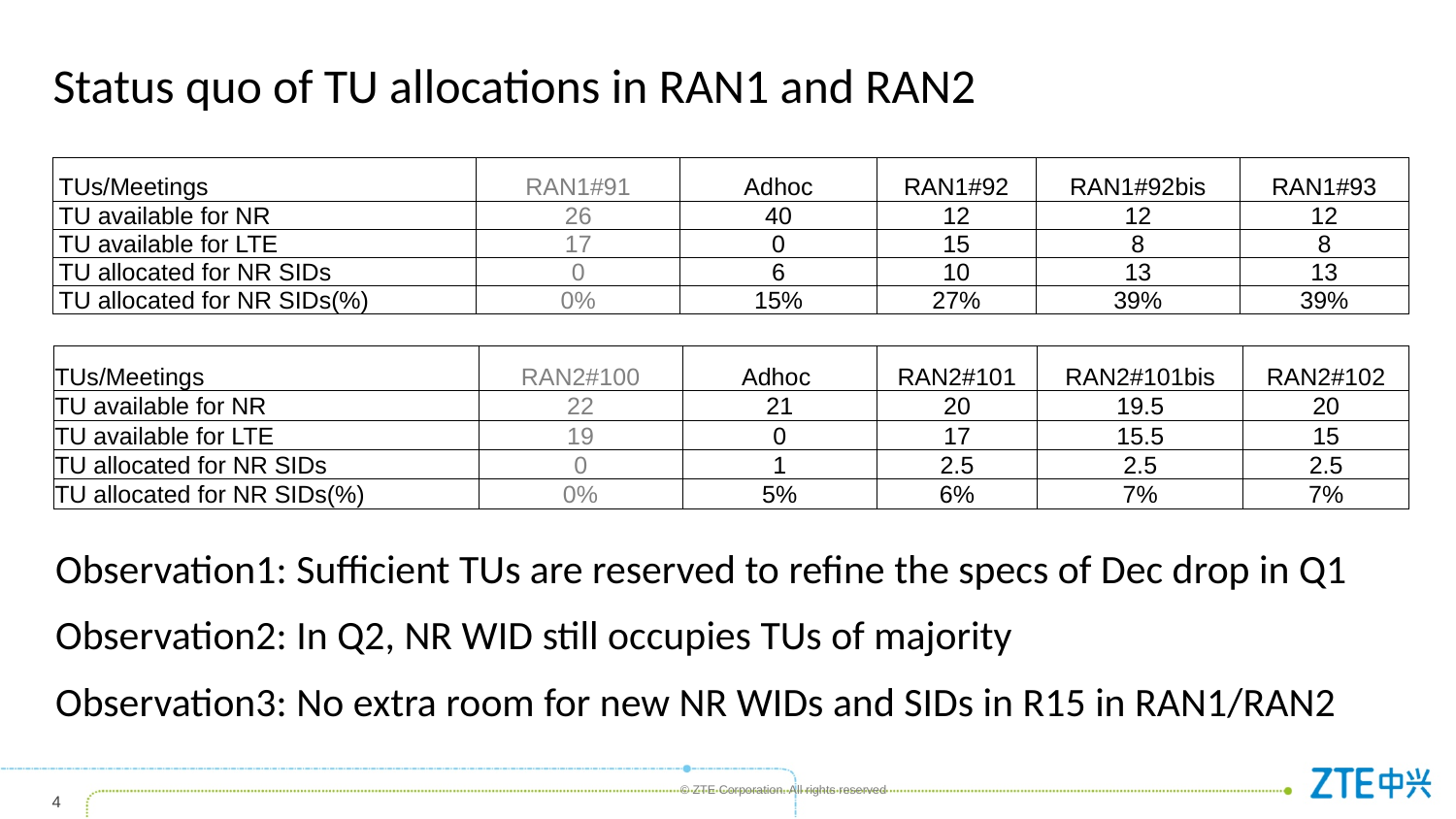

# Status quo of TU allocations in RAN1 and RAN2
| TUs/Meetings | RAN1#91 | Adhoc | RAN1#92 | RAN1#92bis | RAN1#93 |
| --- | --- | --- | --- | --- | --- |
| TU available for NR | 26 | 40 | 12 | 12 | 12 |
| TU available for LTE | 17 | 0 | 15 | 8 | 8 |
| TU allocated for NR SIDs | 0 | 6 | 10 | 13 | 13 |
| TU allocated for NR SIDs(%) | 0% | 15% | 27% | 39% | 39% |
| TUs/Meetings | RAN2#100 | Adhoc | RAN2#101 | RAN2#101bis | RAN2#102 |
| --- | --- | --- | --- | --- | --- |
| TU available for NR | 22 | 21 | 20 | 19.5 | 20 |
| TU available for LTE | 19 | 0 | 17 | 15.5 | 15 |
| TU allocated for NR SIDs | 0 | 1 | 2.5 | 2.5 | 2.5 |
| TU allocated for NR SIDs(%) | 0% | 5% | 6% | 7% | 7% |
Observation1: Sufficient TUs are reserved to refine the specs of Dec drop in Q1
Observation2: In Q2, NR WID still occupies TUs of majority
Observation3: No extra room for new NR WIDs and SIDs in R15 in RAN1/RAN2